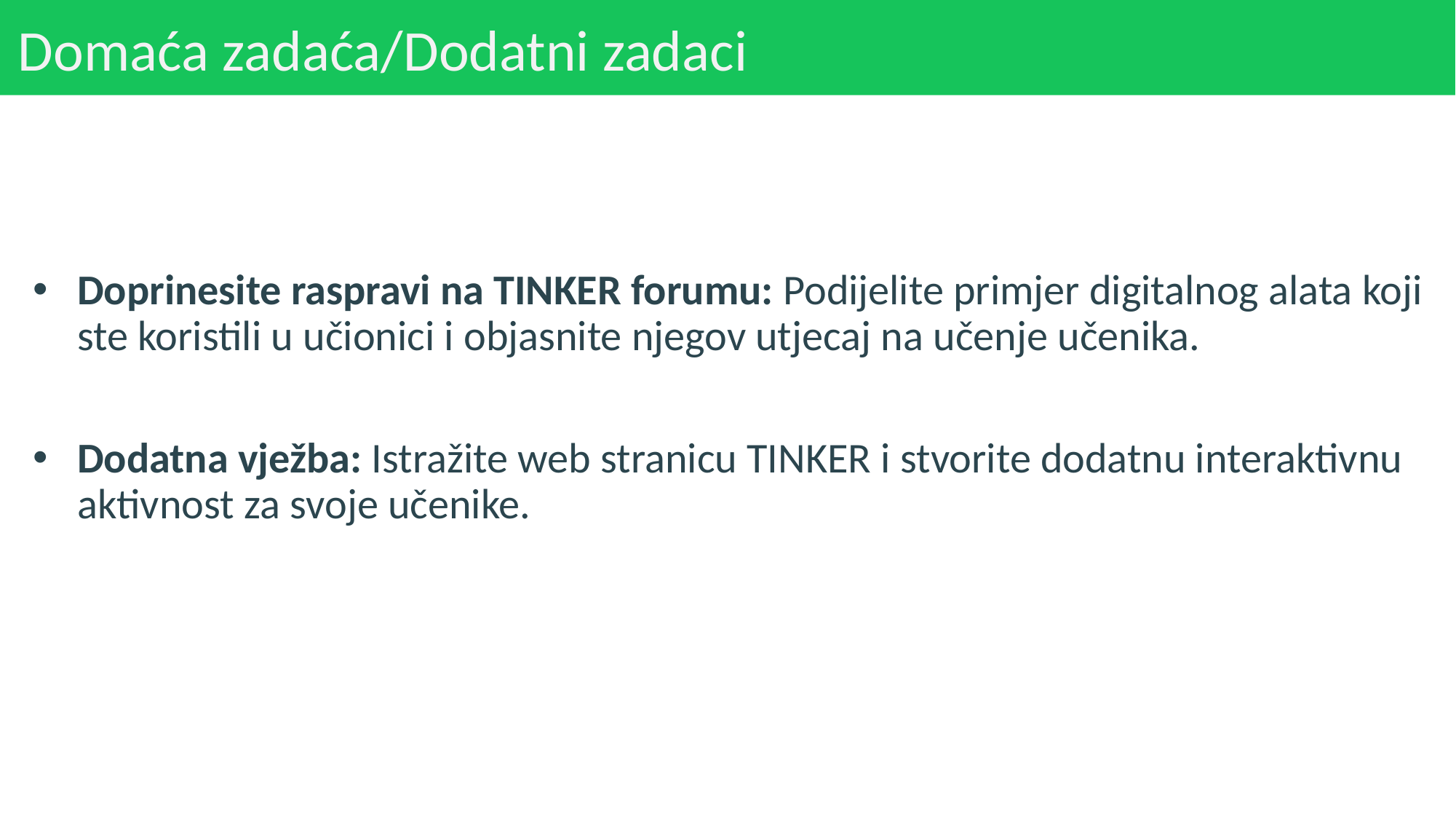

# Domaća zadaća/Dodatni zadaci

Doprinesite raspravi na TINKER forumu: Podijelite primjer digitalnog alata koji ste koristili u učionici i objasnite njegov utjecaj na učenje učenika.

Dodatna vježba: Istražite web stranicu TINKER i stvorite dodatnu interaktivnu aktivnost za svoje učenike.